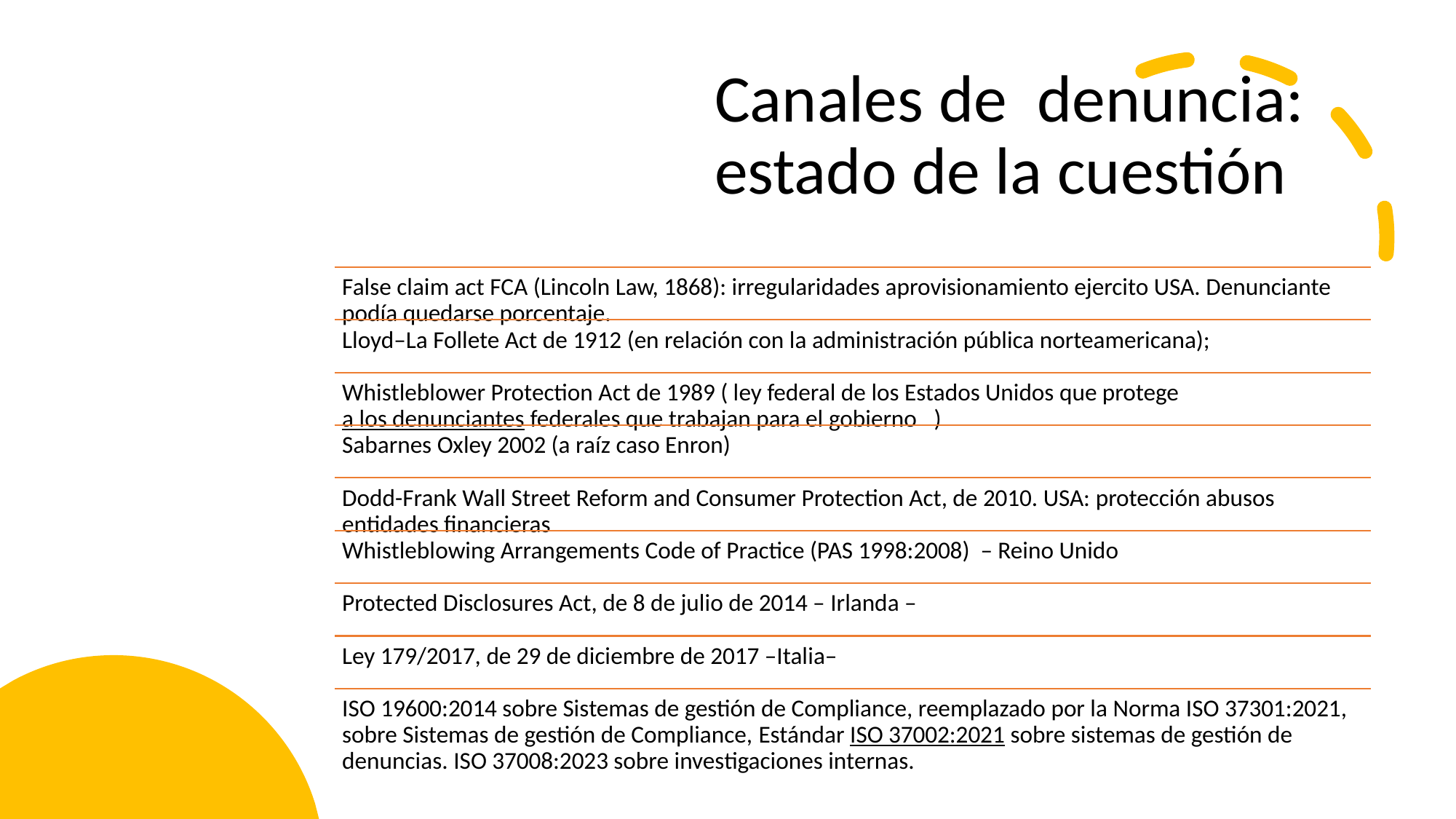

# Canales de  denuncia: estado de la cuestión

False claim act FCA (Lincoln Law, 1868): irregularidades aprovisionamiento ejercito USA. Denunciante podía quedarse porcentaje.

Lloyd–La Follete Act de 1912 (en relación con la administración pública norteamericana);

Whistleblower Protection Act de 1989 ( ley federal de los Estados Unidos que protege a los denunciantes federales que trabajan para el gobierno   )

Sabarnes Oxley 2002 (a raíz caso Enron)

Dodd-Frank Wall Street Reform and Consumer Protection Act, de 2010. USA: protección abusos entidades financieras

Whistleblowing Arrangements Code of Practice (PAS 1998:2008)  – Reino Unido

Protected Disclosures Act, de 8 de julio de 2014 – Irlanda –

Ley 179/2017, de 29 de diciembre de 2017 –Italia–

ISO 19600:2014 sobre Sistemas de gestión de Compliance, reemplazado por la Norma ISO 37301:2021, sobre Sistemas de gestión de Compliance, Estándar ISO 37002:2021 sobre sistemas de gestión de denuncias. ISO 37008:2023 sobre investigaciones internas.